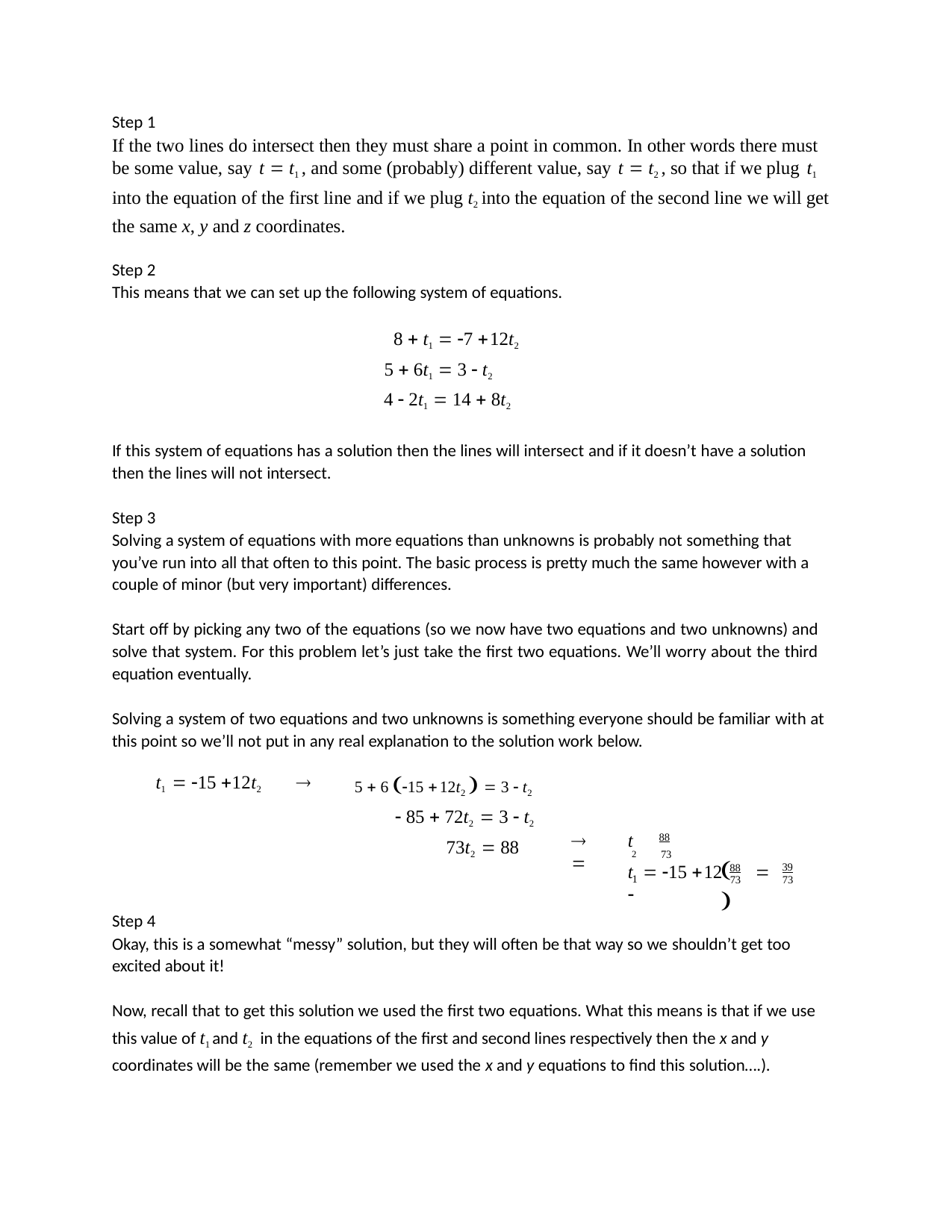

Step 1
If the two lines do intersect then they must share a point in common. In other words there must  be some value, say t = t1 , and some (probably) different value, say t = t2 , so that if we plug t1
into the equation of the first line and if we plug t2 into the equation of the second line we will get  the same x, y and z coordinates.

Step 2
This means that we can set up the following system of equations.

8 + t1  = −7 +12t2
5 + 6t1  = 3 − t2
4 − 2t1  = 14 + 8t2

If this system of equations has a solution then the lines will intersect and if it doesn’t have a solution  then the lines will not intersect.

Step 3
Solving a system of equations with more equations than unknowns is probably not something that  you’ve run into all that often to this point. The basic process is pretty much the same however with a  couple of minor (but very important) differences.

Start off by picking any two of the equations (so we now have two equations and two unknowns) and  solve that system. For this problem let’s just take the first two equations. We’ll worry about the third  equation eventually.

Solving a system of two equations and two unknowns is something everyone should be familiar with at  this point so we’ll not put in any real explanation to the solution work below.
5 + 6 (−15 +12t2 ) = 3 − t2
− 85 + 72t2  = 3 − t2
73t2  = 88
t1 = −15 +12t2	→
→	t =
88
2	73
(	)
t  = −15 +12	= −
88
39
73
1
73
Step 4
Okay, this is a somewhat “messy” solution, but they will often be that way so we shouldn’t get too  excited about it!

Now, recall that to get this solution we used the first two equations. What this means is that if we use  this value of t1 and t2 in the equations of the first and second lines respectively then the x and y  coordinates will be the same (remember we used the x and y equations to find this solution….).